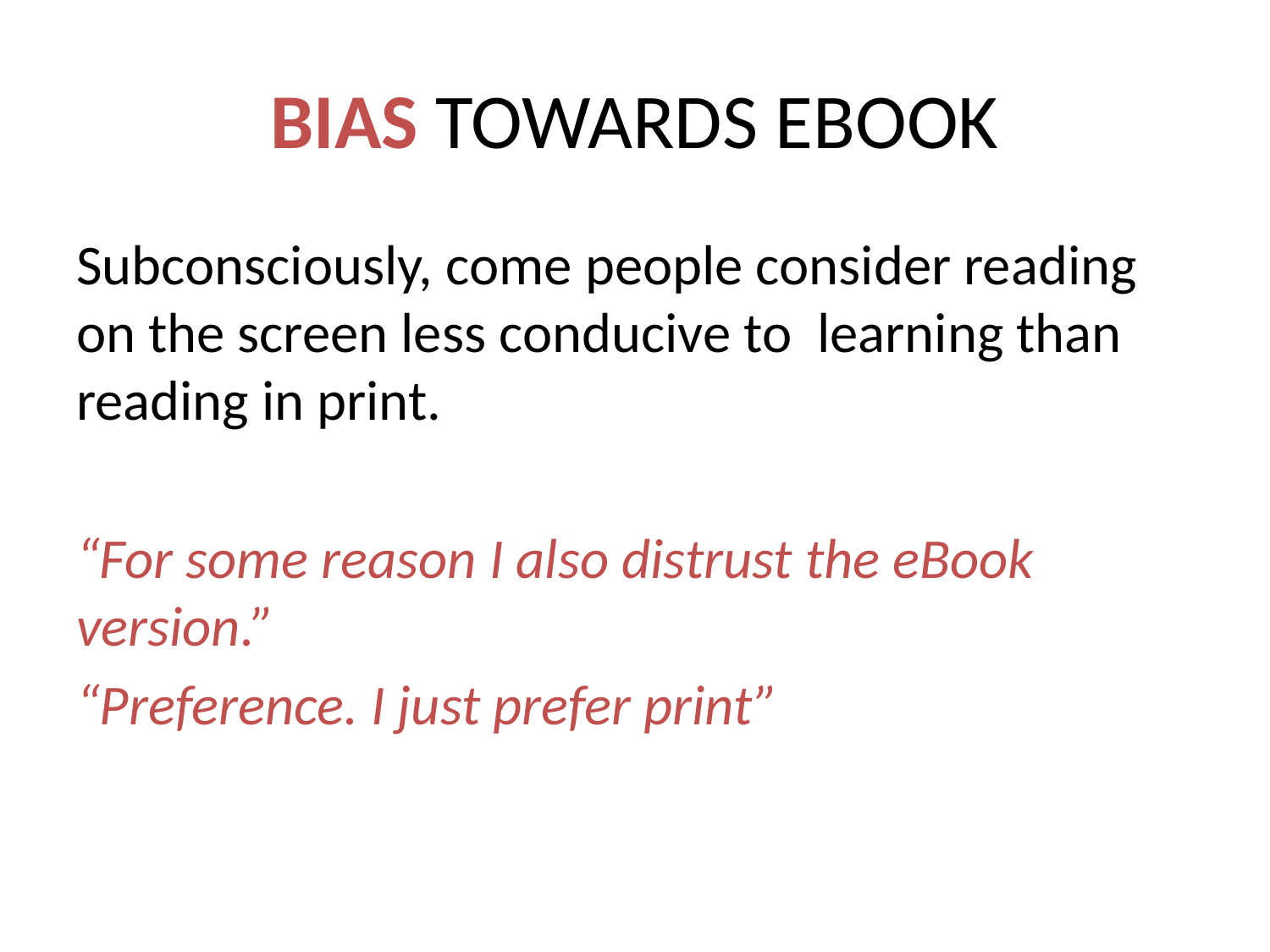

# BIAS TOWARDS EBOOK
Subconsciously, come people consider reading on the screen less conducive to  learning than reading in print.

“For some reason I also distrust the eBook version.”
“Preference. I just prefer print”